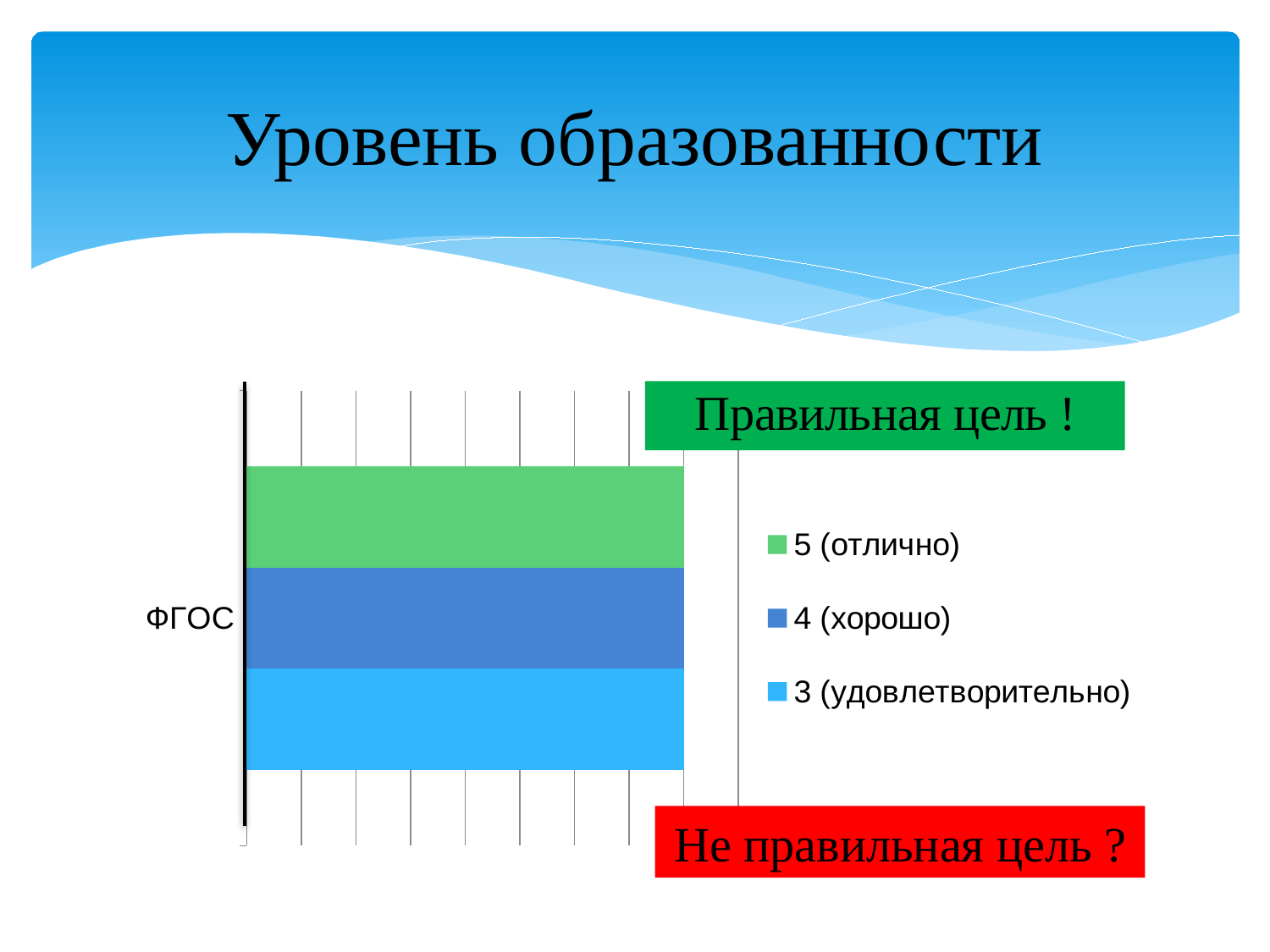

# Уровень образованности

### Chart

| Category | 3 (удовлетворительно) | 4 (хорошо) | 5 (отлично) |
|---|---|---|---|
| ФГОС | 4.0 | 4.0 | 4.0 |
Не правильная цель ?